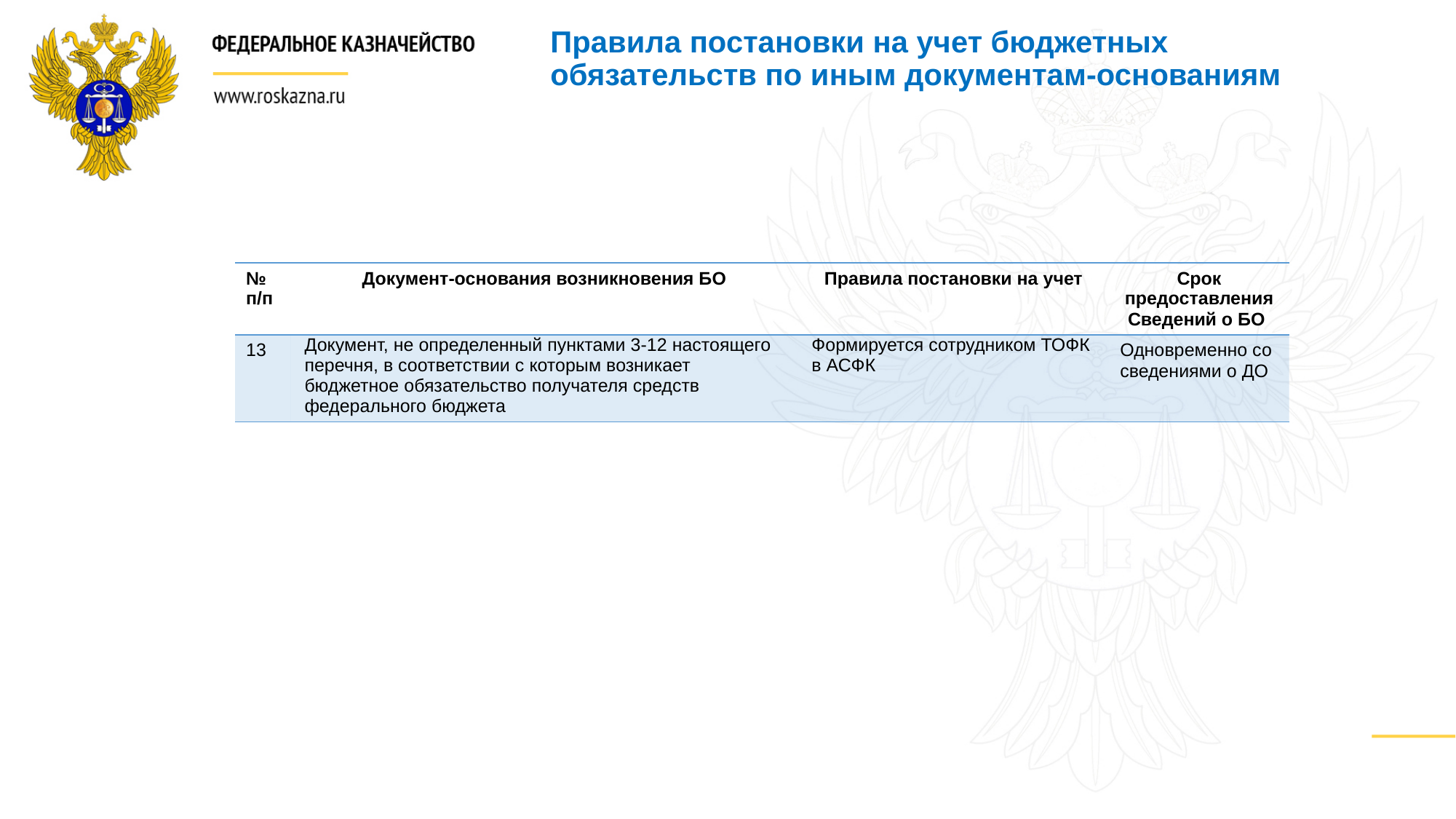

Правила постановки на учет бюджетных обязательств по иным документам-основаниям
| № п/п | Документ-основания возникновения БО | Правила постановки на учет | Срок предоставления Сведений о БО |
| --- | --- | --- | --- |
| 13 | Документ, не определенный пунктами 3-12 настоящего перечня, в соответствии с которым возникает бюджетное обязательство получателя средств федерального бюджета | Формируется сотрудником ТОФК в АСФК | Одновременно со сведениями о ДО |